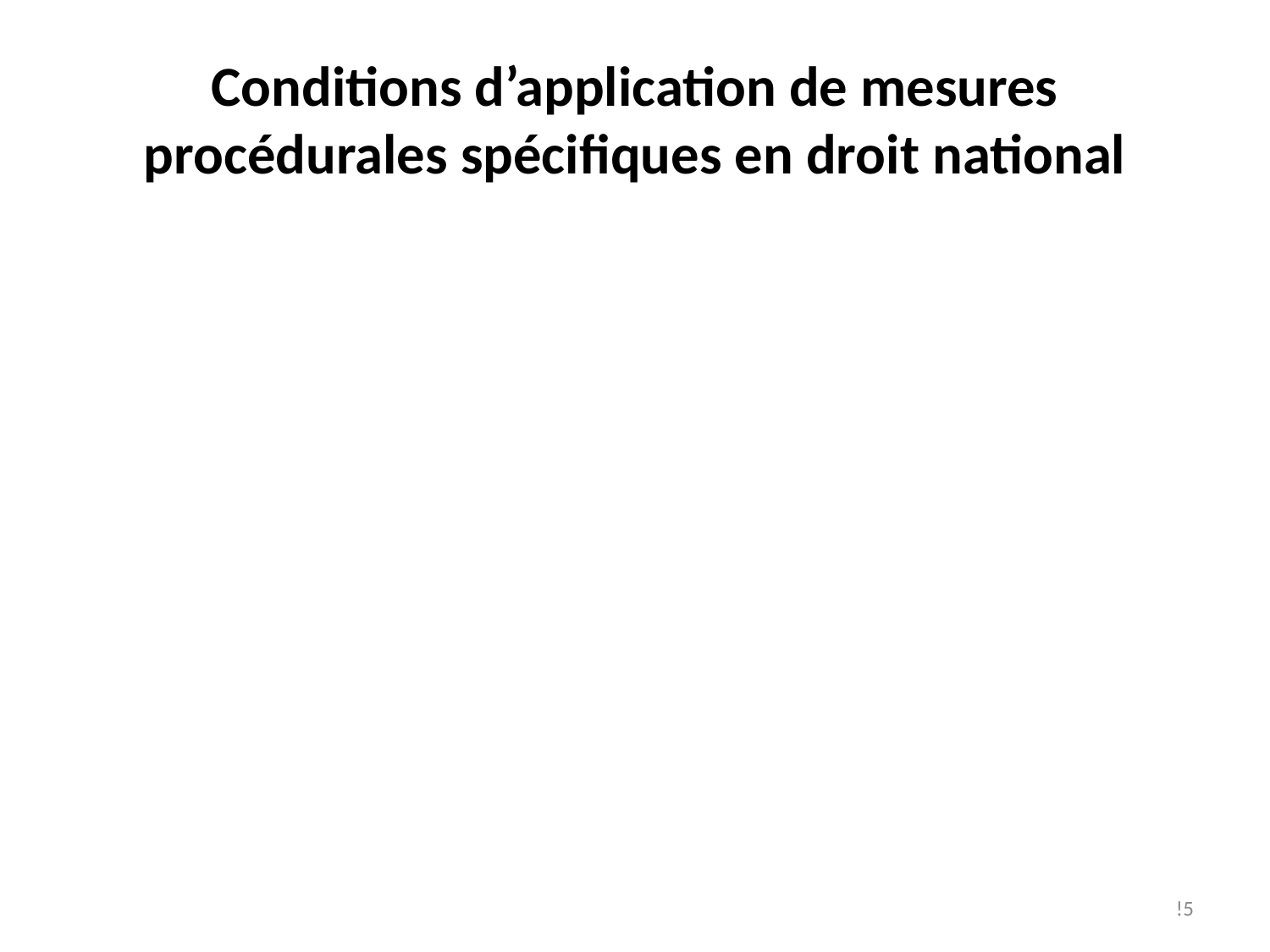

# Conditions d’application de mesures procédurales spécifiques en droit national

!5